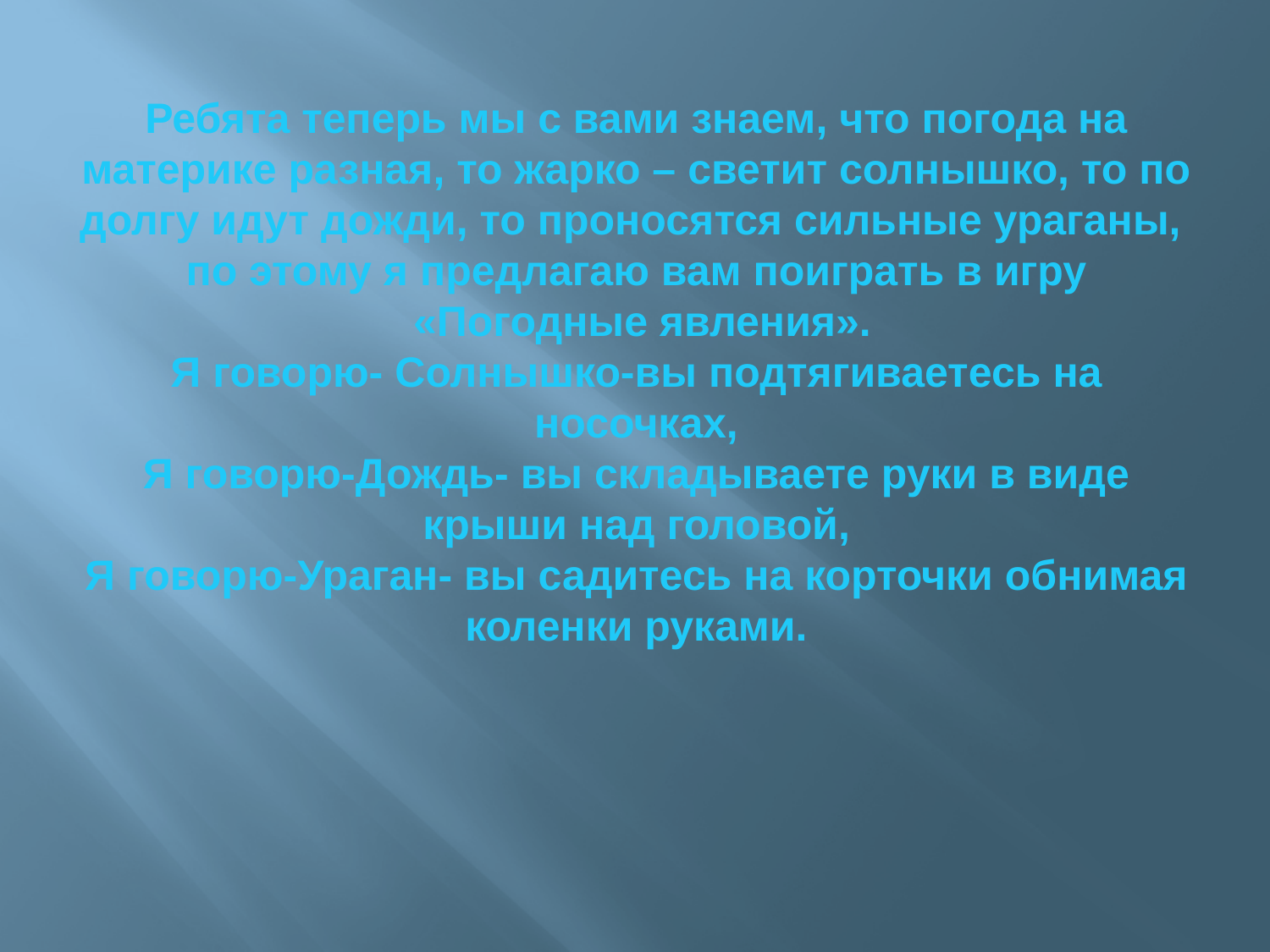

# Ребята теперь мы с вами знаем, что погода на материке разная, то жарко – светит солнышко, то по долгу идут дожди, то проносятся сильные ураганы,  по этому я предлагаю вам поиграть в игру «Погодные явления». Я говорю- Солнышко-вы подтягиваетесь на носочках, Я говорю-Дождь- вы складываете руки в виде крыши над головой, Я говорю-Ураган- вы садитесь на корточки обнимая коленки руками.